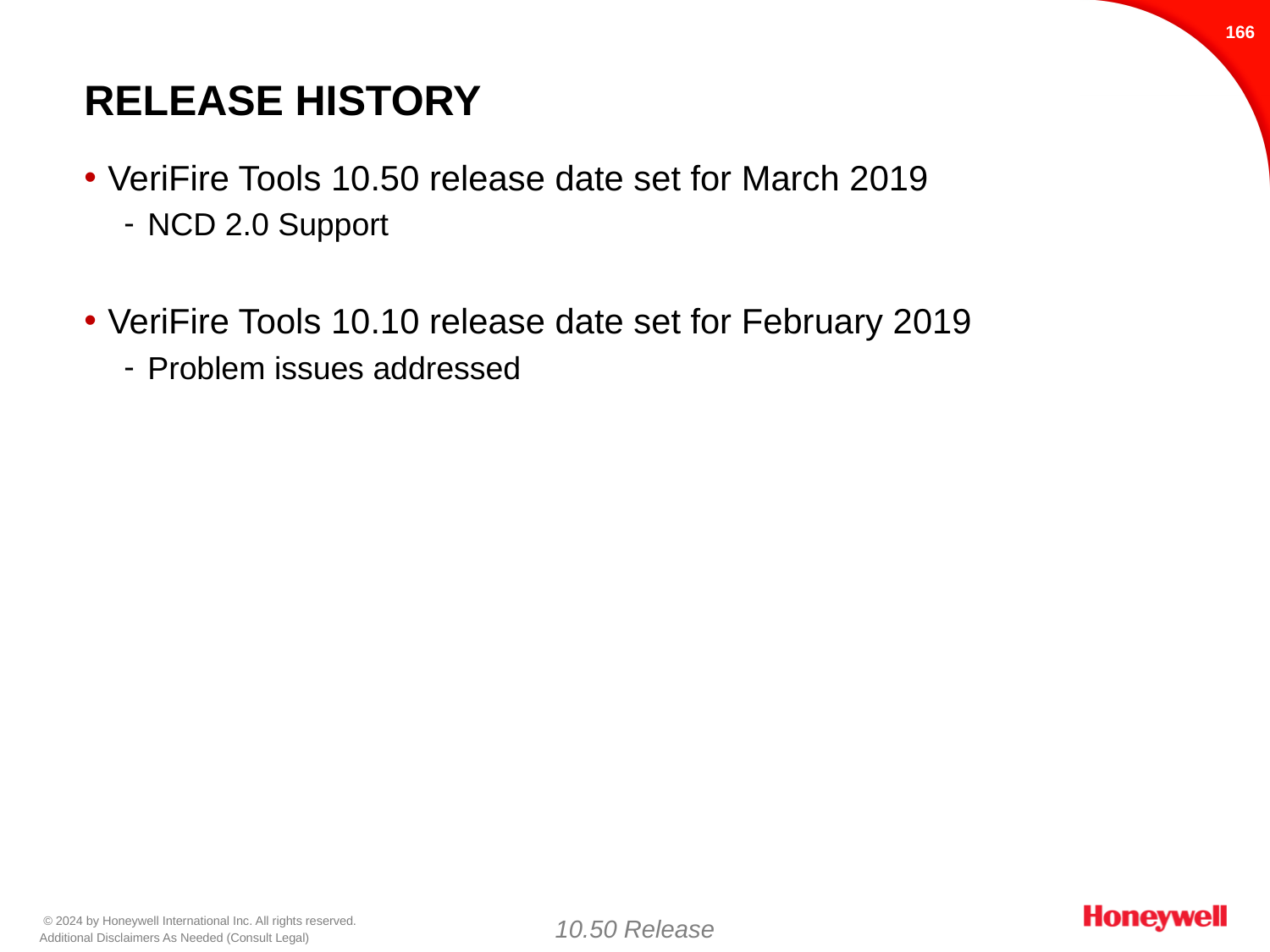

166
# Release History
VeriFire Tools 10.50 release date set for March 2019
NCD 2.0 Support

VeriFire Tools 10.10 release date set for February 2019
Problem issues addressed

10.50 Release